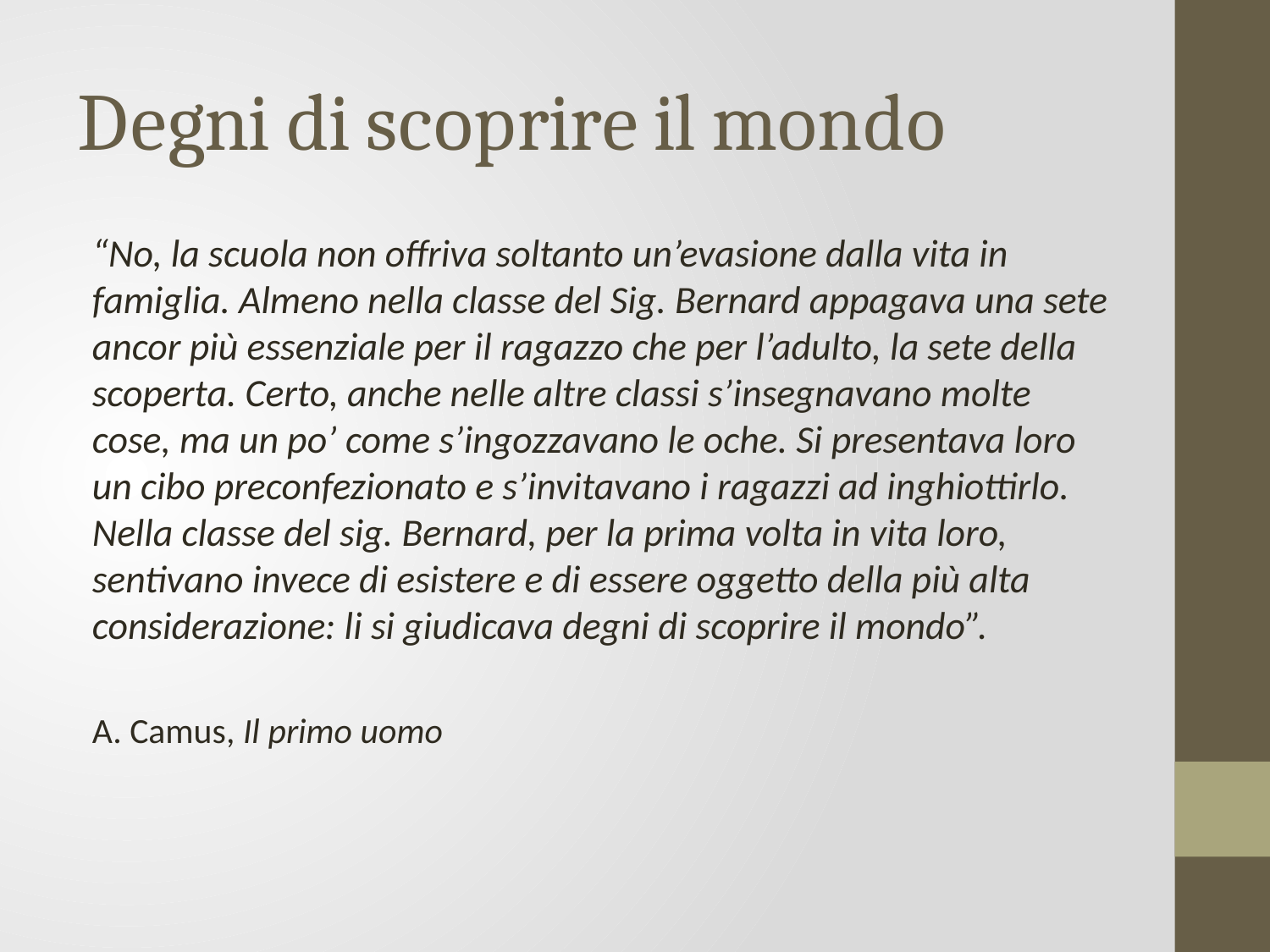

# Degni di scoprire il mondo
“No, la scuola non offriva soltanto un’evasione dalla vita in famiglia. Almeno nella classe del Sig. Bernard appagava una sete ancor più essenziale per il ragazzo che per l’adulto, la sete della scoperta. Certo, anche nelle altre classi s’insegnavano molte cose, ma un po’ come s’ingozzavano le oche. Si presentava loro un cibo preconfezionato e s’invitavano i ragazzi ad inghiottirlo. Nella classe del sig. Bernard, per la prima volta in vita loro, sentivano invece di esistere e di essere oggetto della più alta considerazione: li si giudicava degni di scoprire il mondo”.

A. Camus, Il primo uomo